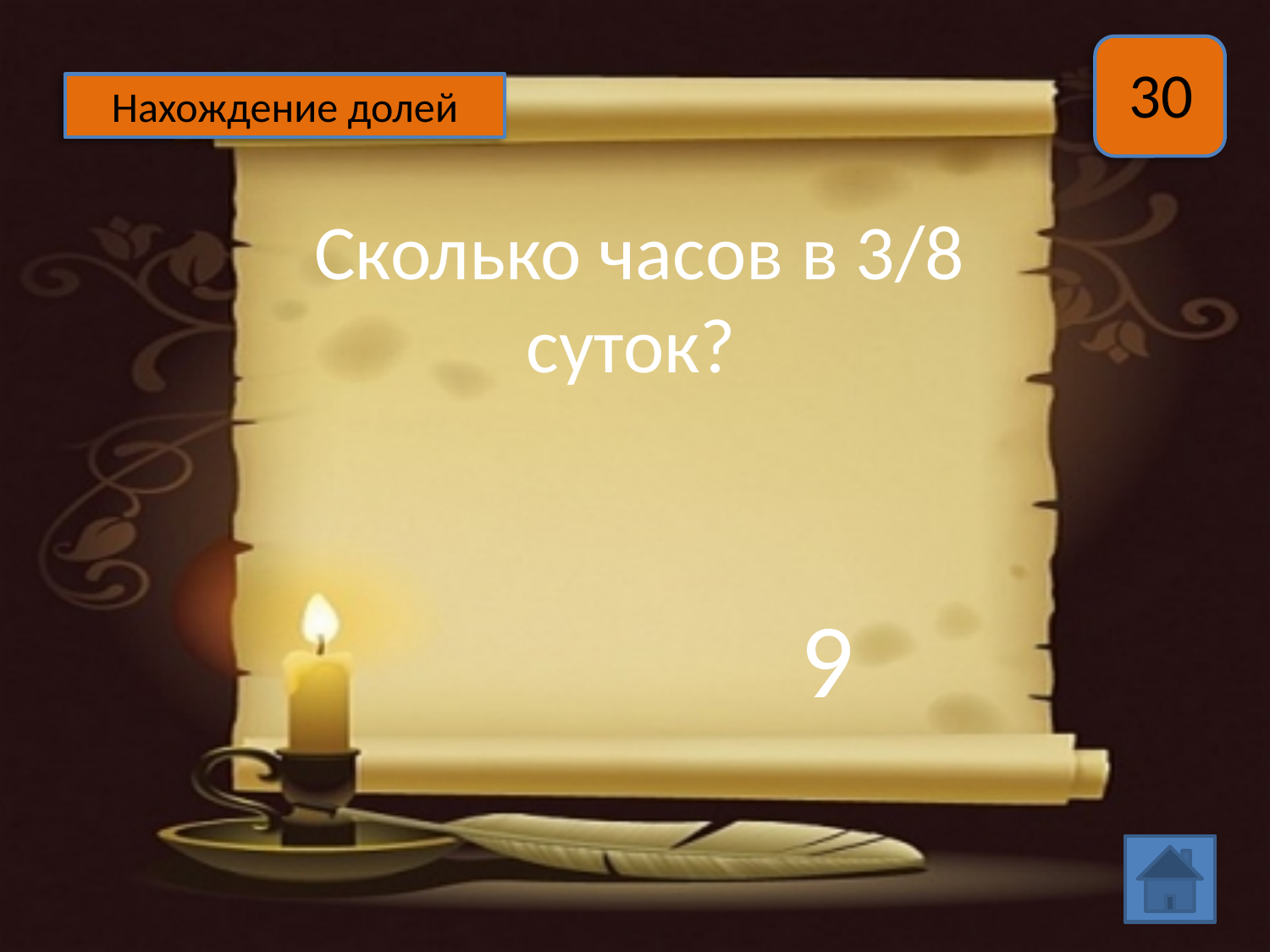

30
Нахождение долей
Сколько часов в 3/8 суток?
9